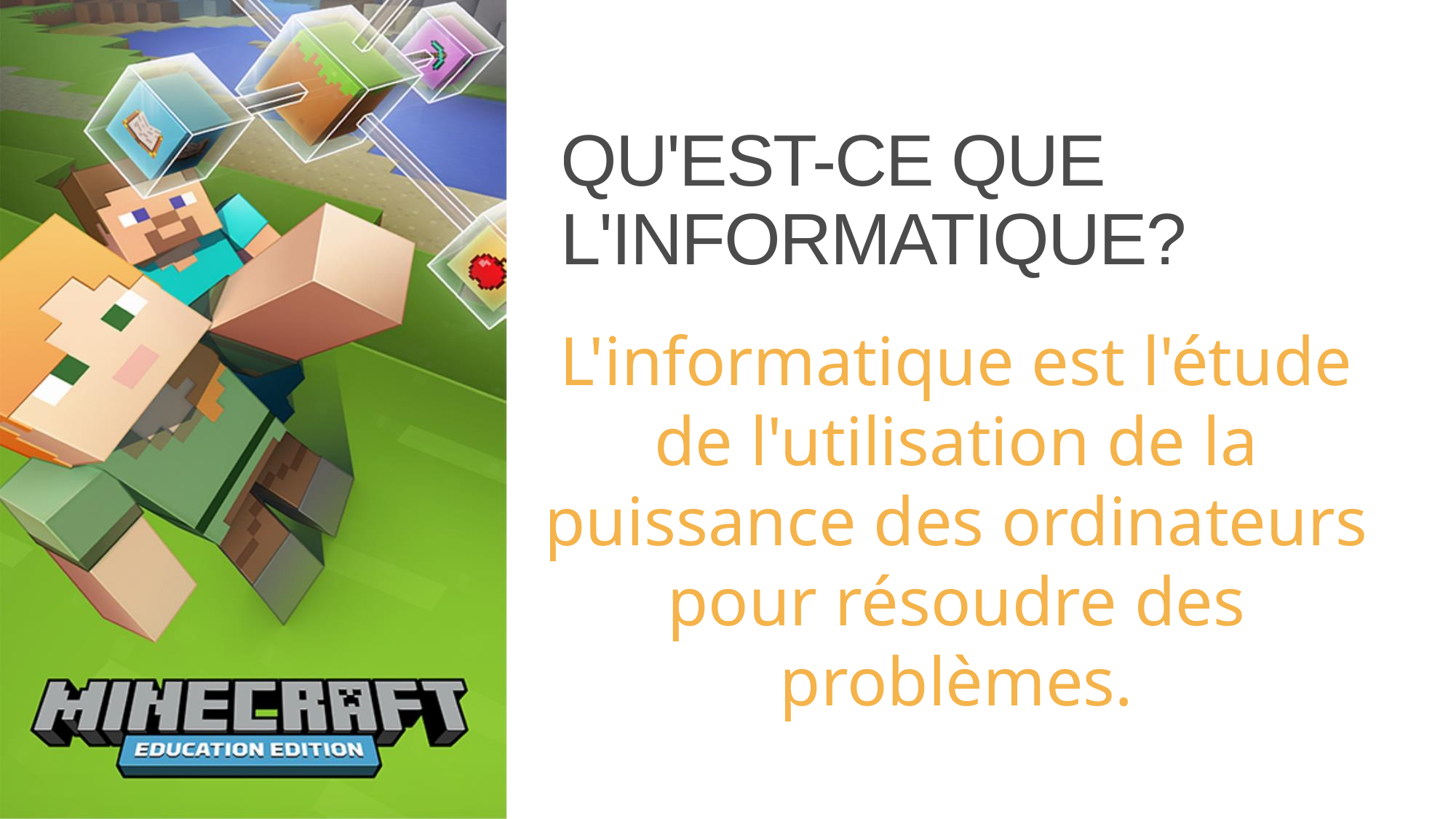

# Qu'est-ce que l'informatique?
L'informatique est l'étude de l'utilisation de la puissance des ordinateurs pour résoudre des problèmes.